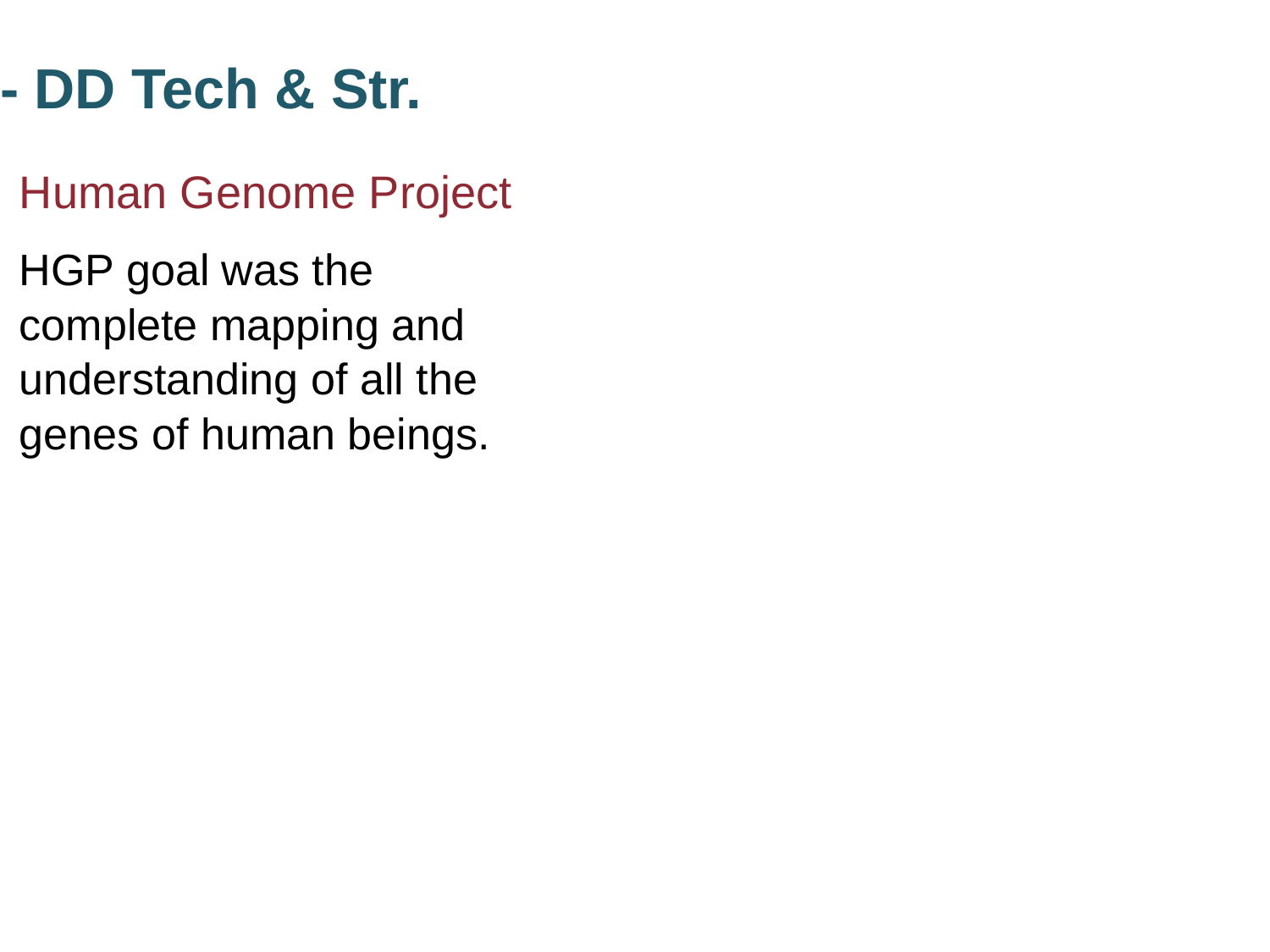

- DD Tech & Str.
Human Genome Project
HGP goal was the complete mapping and understanding of all the genes of human beings.